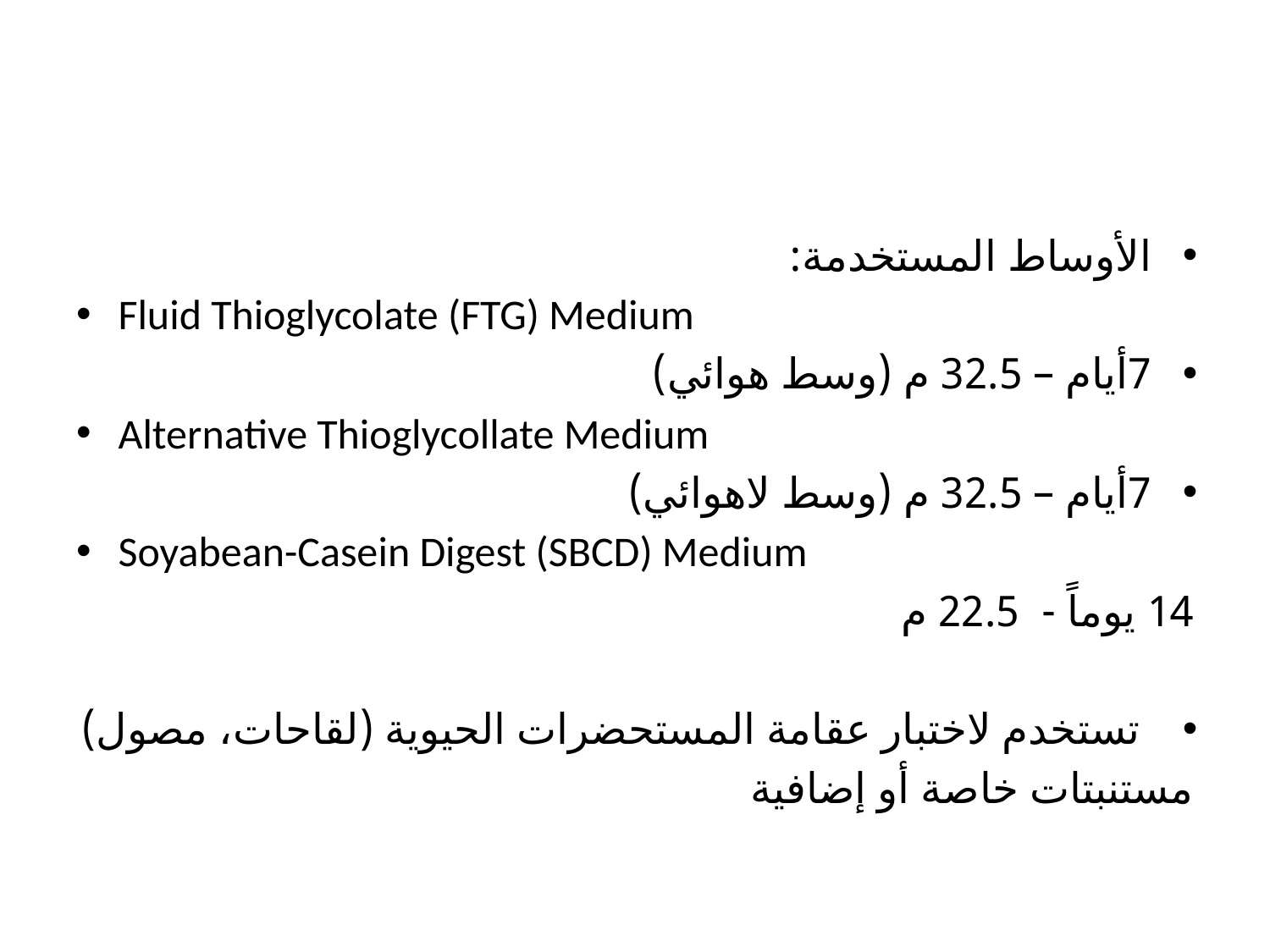

#
الأوساط المستخدمة:
Fluid Thioglycolate (FTG) Medium
7أيام – 32.5 م (وسط هوائي)
Alternative Thioglycollate Medium
7أيام – 32.5 م (وسط لاهوائي)
Soyabean-Casein Digest (SBCD) Medium
14 يوماً -  22.5 م

 تستخدم لاختبار عقامة المستحضرات الحيوية (لقاحات، مصول)
مستنبتات خاصة أو إضافية